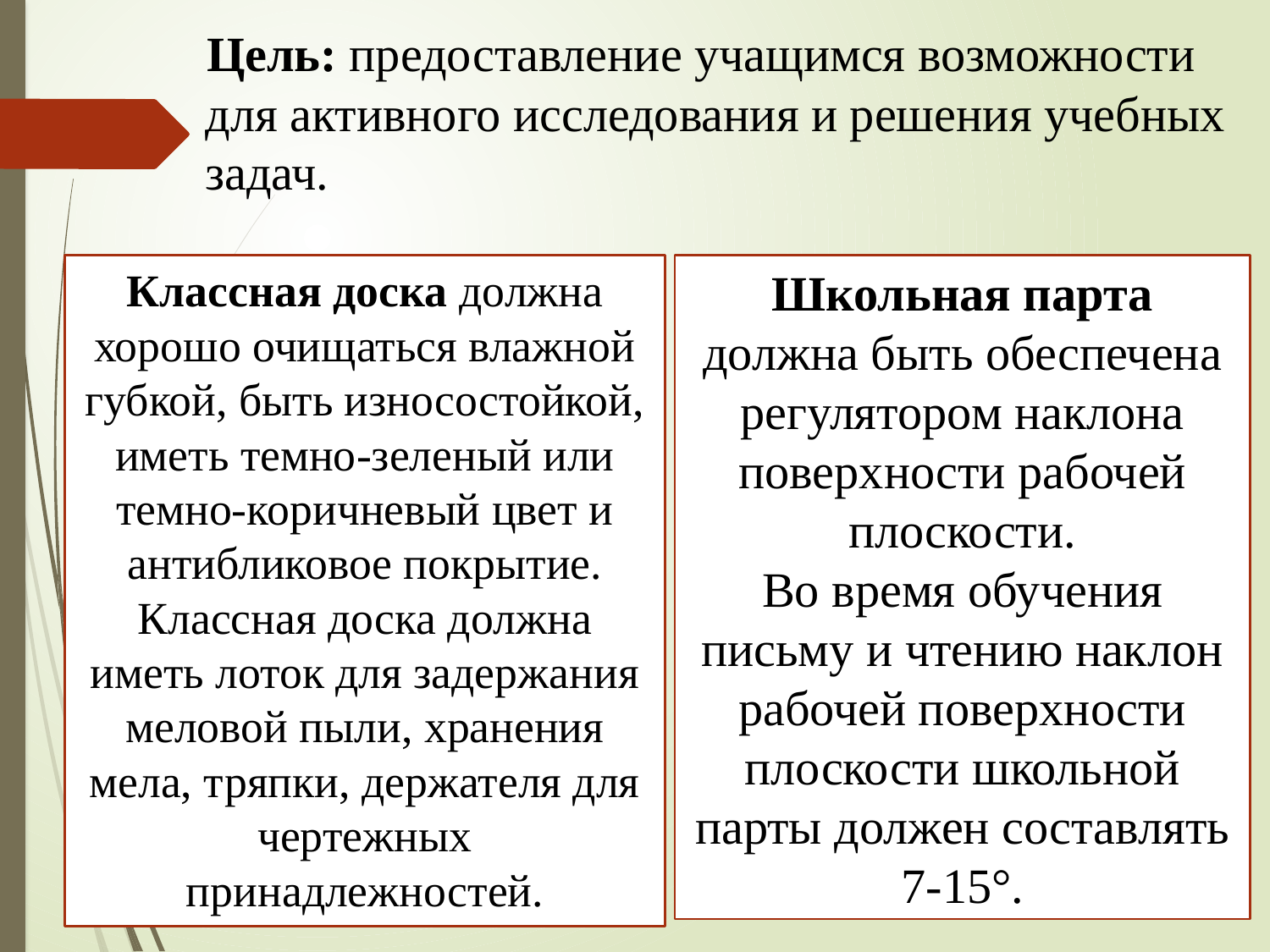

# Цель: предоставление учащимся возможности для активного исследования и решения учебных задач.
Классная доска должна хорошо очищаться влажной губкой, быть износостойкой, иметь темно-зеленый или темно-коричневый цвет и антибликовое покрытие. Классная доска должна иметь лоток для задержания меловой пыли, хранения мела, тряпки, держателя для чертежных принадлежностей.

Школьная парта
должна быть обеспечена
регулятором наклона
поверхности рабочей
плоскости.
Во время обучения
письму и чтению наклон
рабочей поверхности
плоскости школьной
парты должен составлять
7-15°.